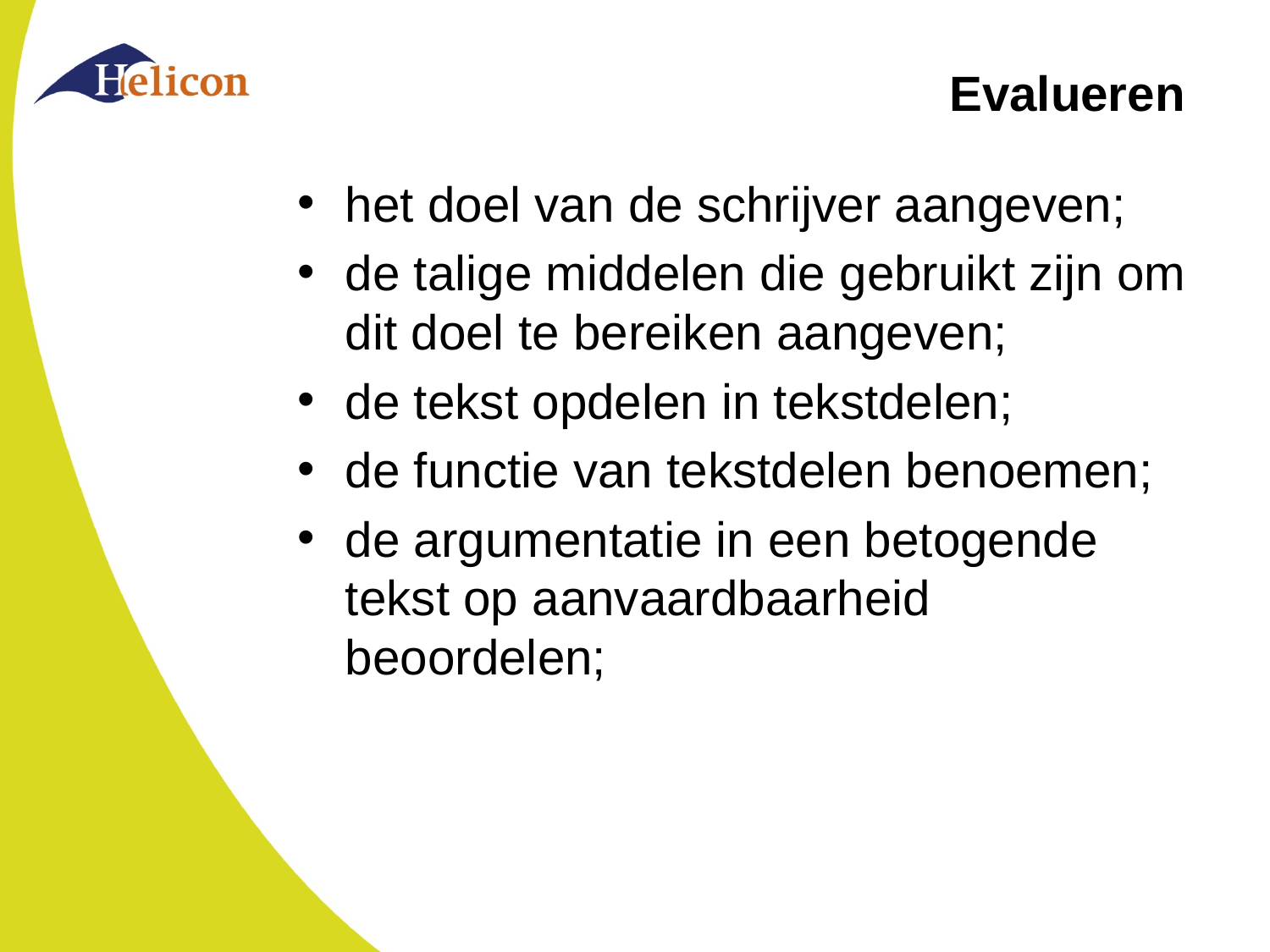

# Evalueren
het doel van de schrijver aangeven;
de talige middelen die gebruikt zijn om dit doel te bereiken aangeven;
de tekst opdelen in tekstdelen;
de functie van tekstdelen benoemen;
de argumentatie in een betogende tekst op aanvaardbaarheid beoordelen;